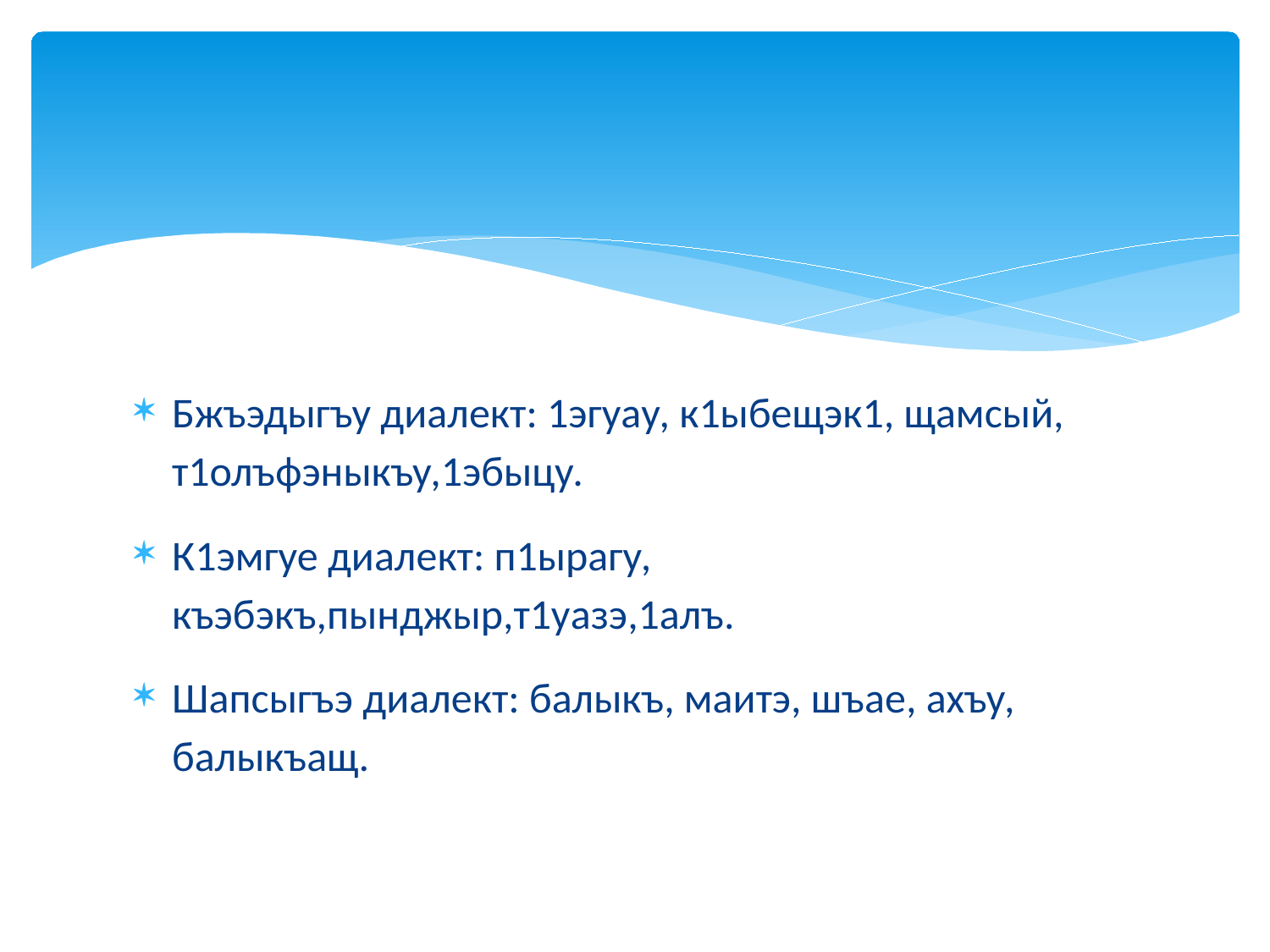

Бжъэдыгъу диалект: 1эгуау, к1ыбещэк1, щамсый, т1олъфэныкъу,1эбыцу.
К1эмгуе диалект: п1ырагу, къэбэкъ,пынджыр,т1уазэ,1алъ.
Шапсыгъэ диалект: балыкъ, маитэ, шъае, ахъу, балыкъащ.